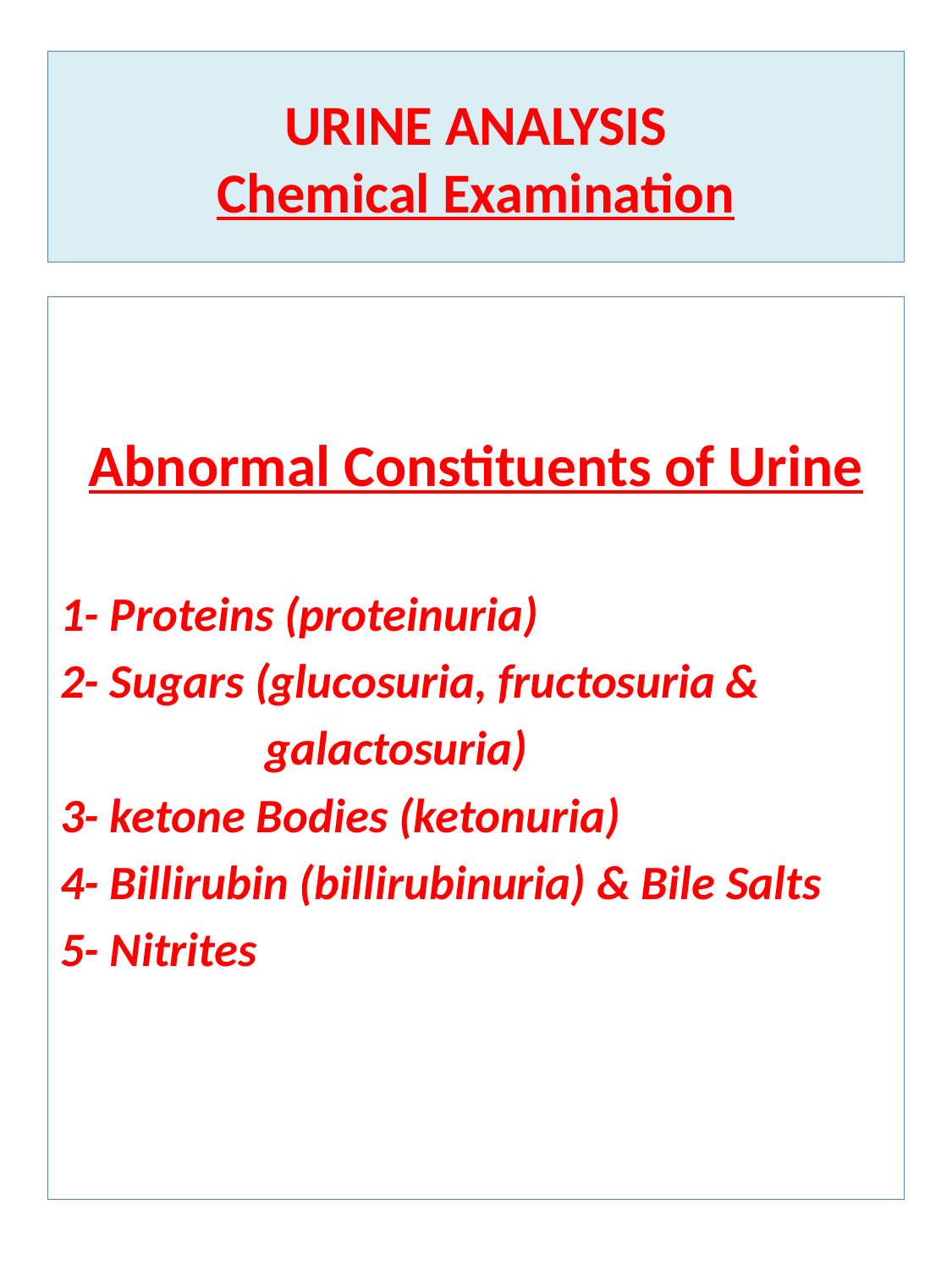

# URINE ANALYSIS Chemical Examination

Abnormal Constituents of Urine

1- Proteins (proteinuria)
2- Sugars (glucosuria, fructosuria &
                   galactosuria)
3- ketone Bodies (ketonuria)
4- Billirubin (billirubinuria) & Bile Salts
5- Nitrites